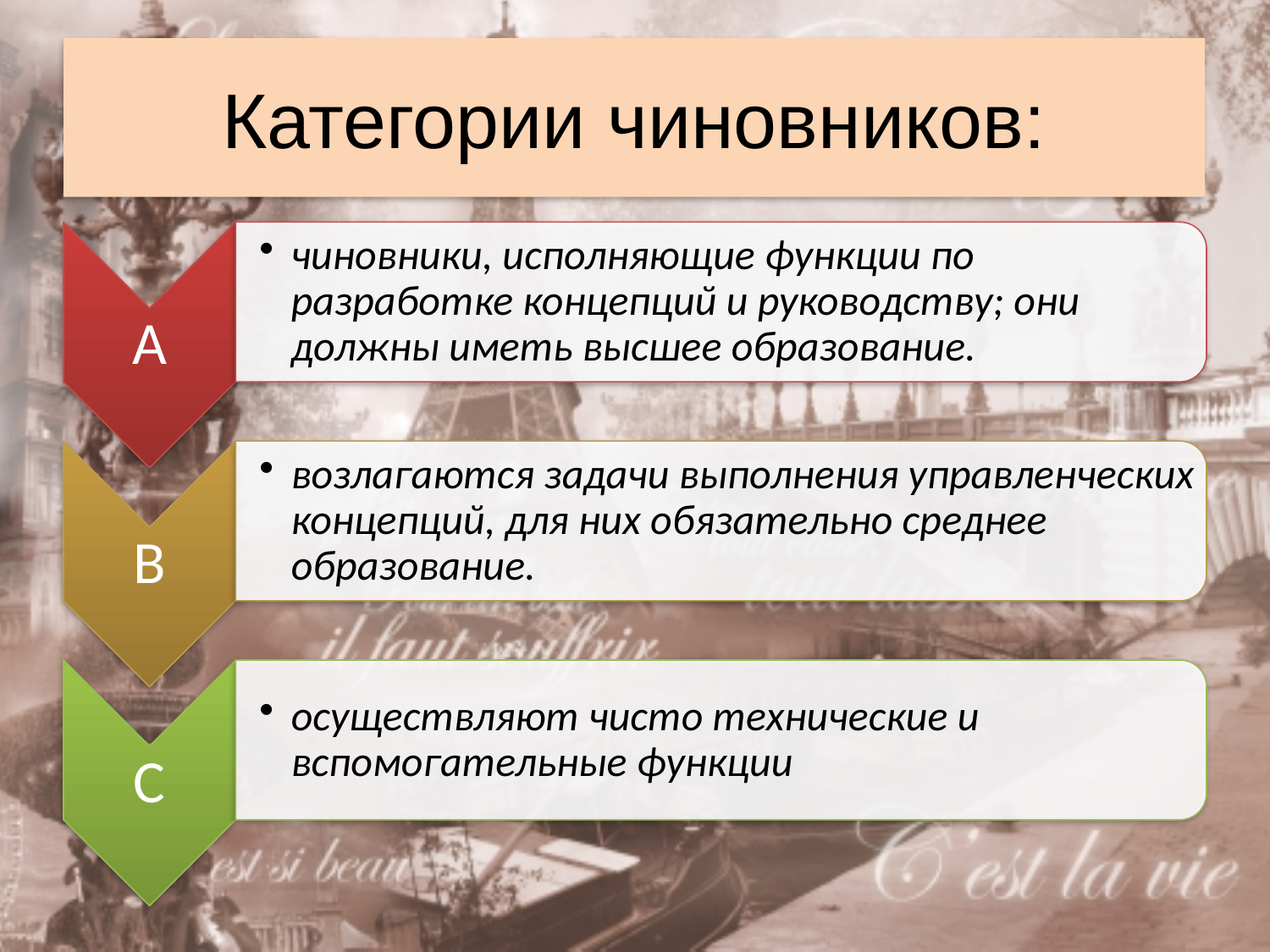

# Категории чиновников:
А
чиновники, исполняющие функции по разработке концепций и руководству; они должны иметь высшее образование.
В
возлагаются задачи выполнения управленческих концепций, для них обязательно среднее образование.
С
осуществляют чисто технические и вспомогательные функции